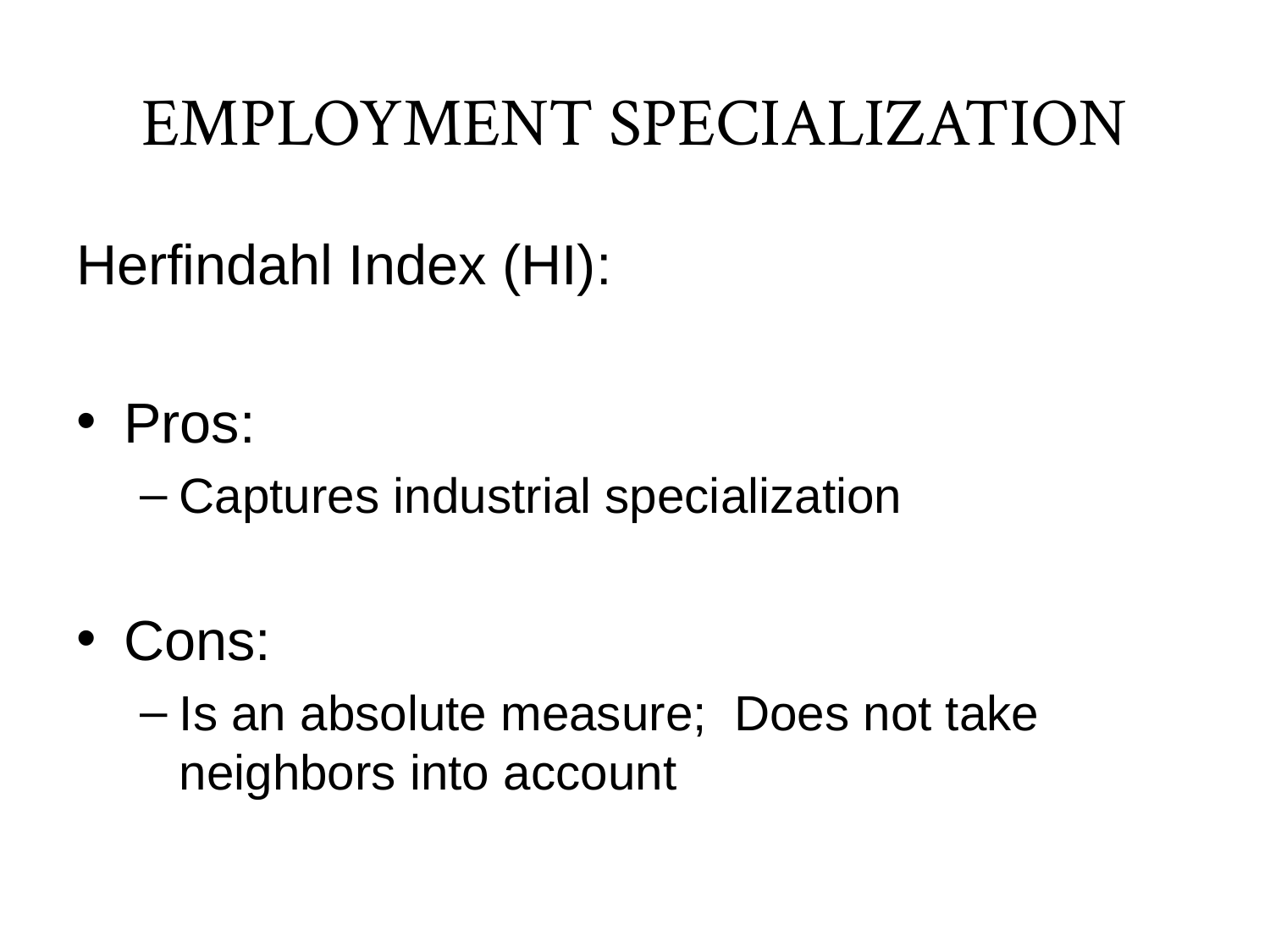

# EMPLOYMENT SPECIALIZATION
Herfindahl Index (HI):

Pros:
Captures industrial specialization

Cons:
Is an absolute measure;  Does not take neighbors into account